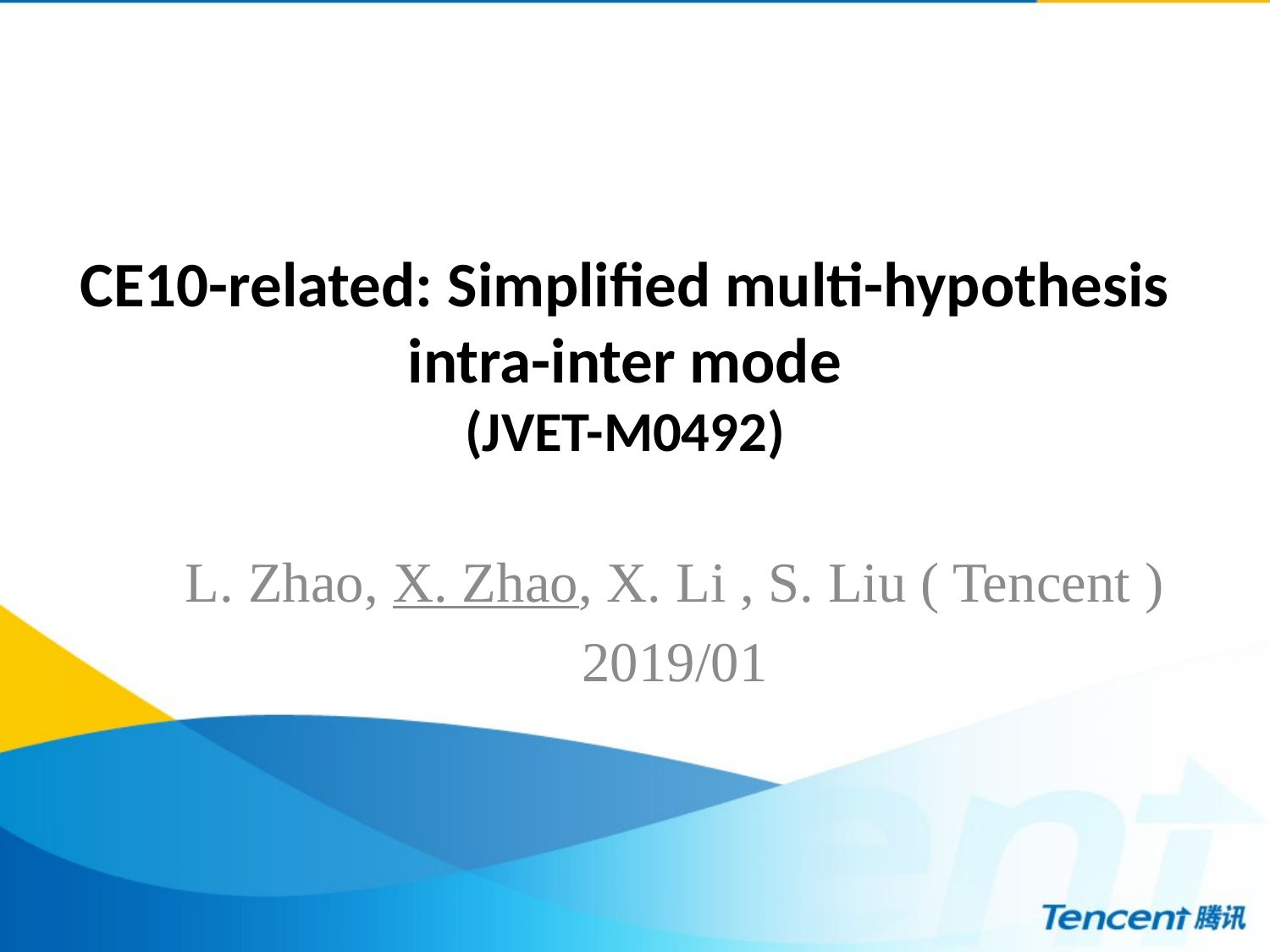

# CE10-related: Simplified multi-hypothesis intra-inter mode (JVET-M0492)
L. Zhao, X. Zhao, X. Li , S. Liu ( Tencent )
2019/01